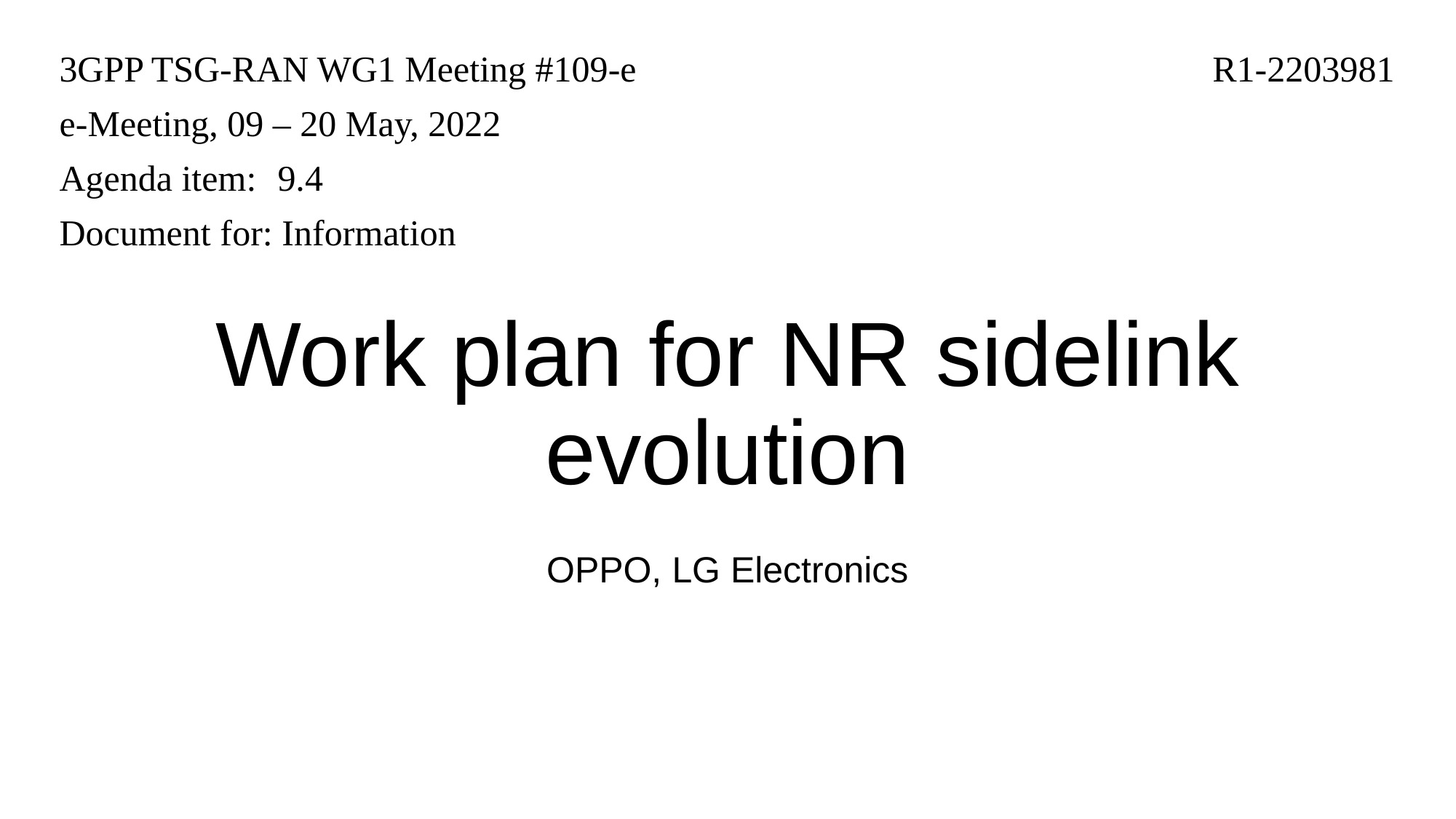

3GPP TSG-RAN WG1 Meeting #109-e
e-Meeting, 09 – 20 May, 2022
Agenda item:	9.4
Document for: Information
R1-2203981
# Work plan for NR sidelink evolution
OPPO, LG Electronics